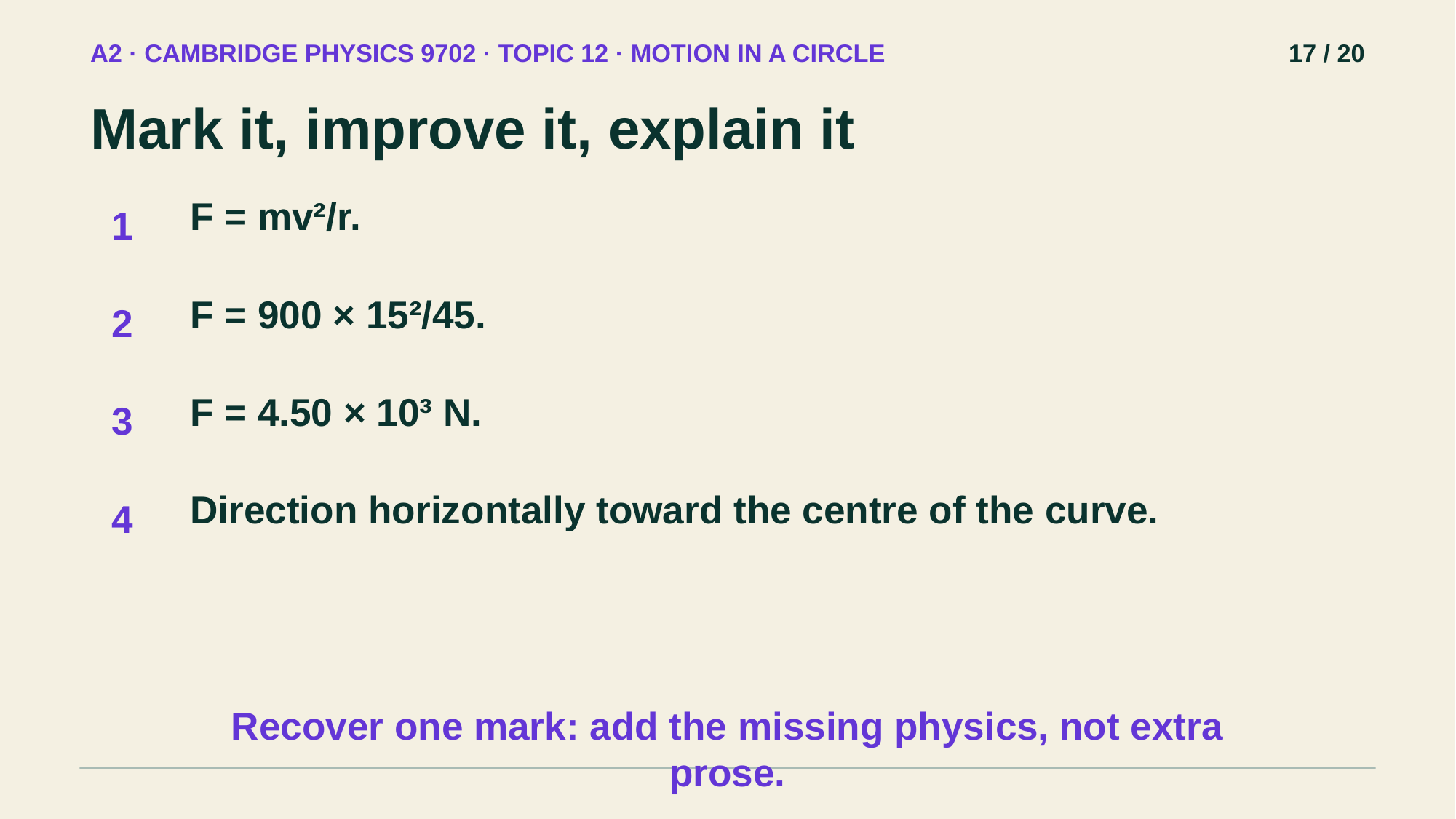

A2 · CAMBRIDGE PHYSICS 9702 · TOPIC 12 · MOTION IN A CIRCLE
17 / 20
Mark it, improve it, explain it
F = mv²/r.
1
F = 900 × 15²/45.
2
F = 4.50 × 10³ N.
3
Direction horizontally toward the centre of the curve.
4
Recover one mark: add the missing physics, not extra prose.